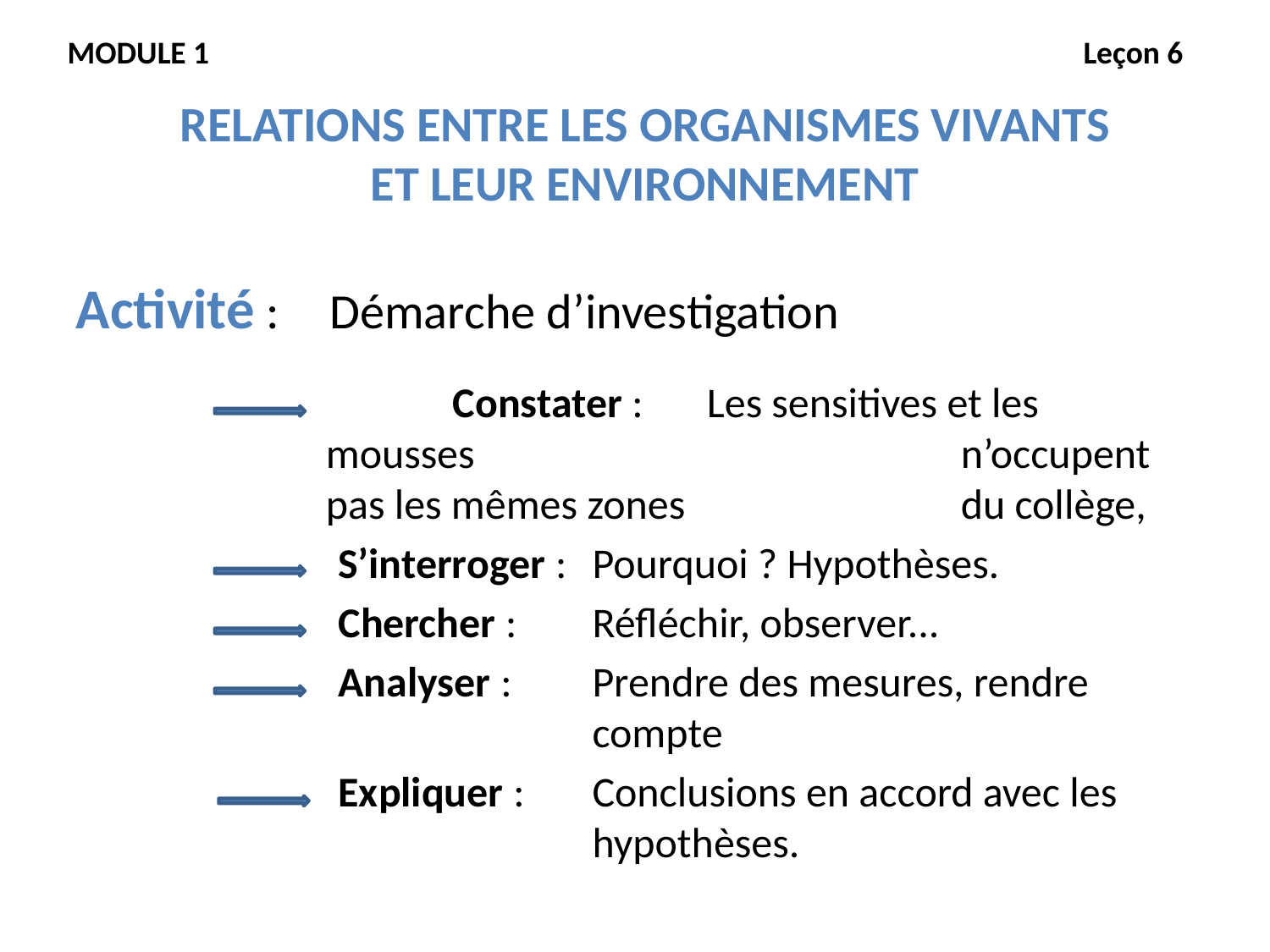

MODULE 1							Leçon 6
RELATIONS ENTRE LES ORGANISMES VIVANTS
ET LEUR ENVIRONNEMENT
Activité : 	Démarche d’investigation

		Constater : 	Les sensitives et les mousses 				n’occupent pas les mêmes zones 			du collège,
S’interroger : 	Pourquoi ? Hypothèses.
Chercher :	Réfléchir, observer...
Analyser :	Prendre des mesures, rendre 			compte
Expliquer :	Conclusions en accord avec les 		hypothèses.